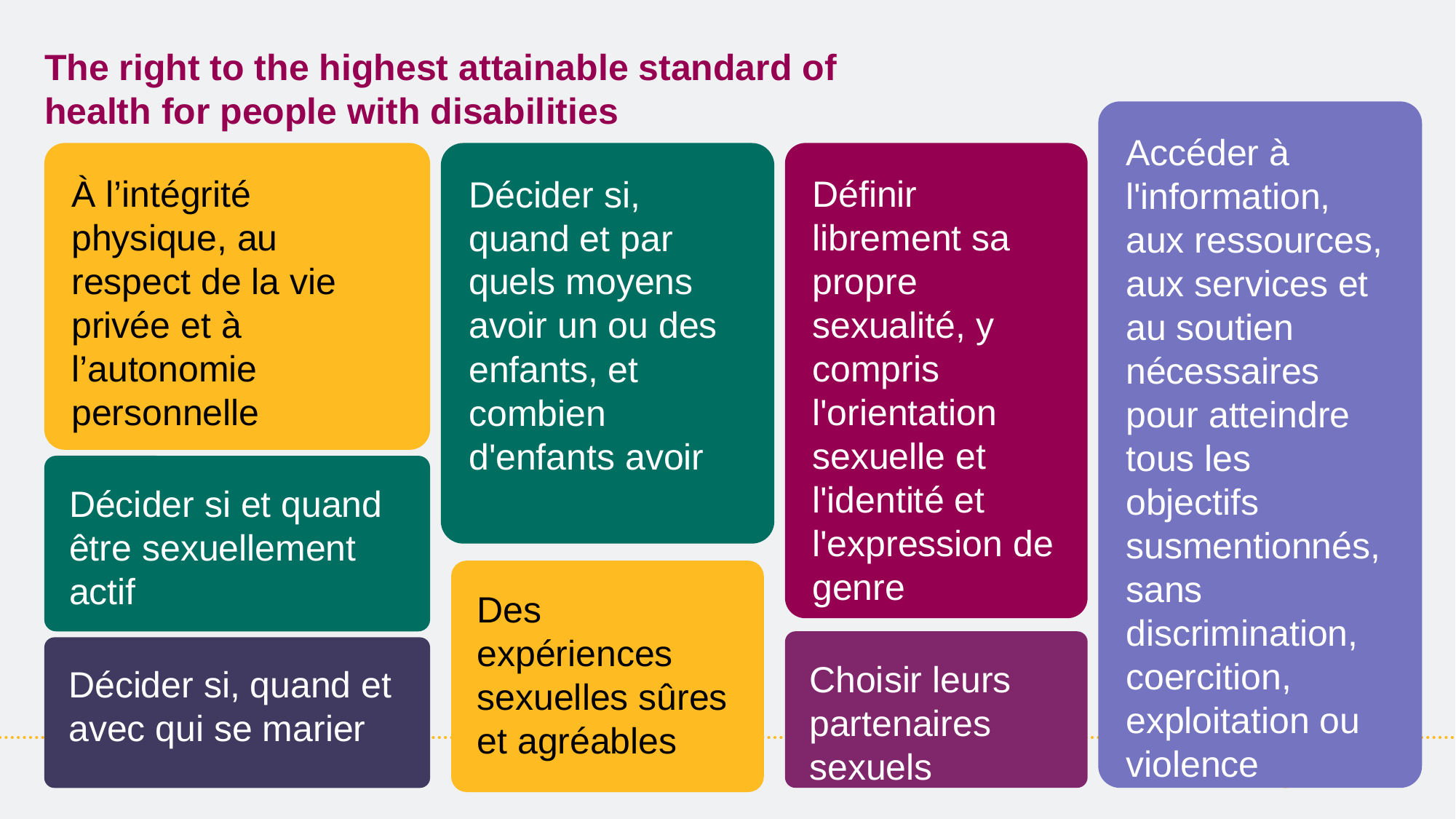

# The right to the highest attainable standard of health for people with disabilities
Accéder à l'information, aux ressources, aux services et au soutien nécessaires pour atteindre tous les objectifs susmentionnés, sans discrimination, coercition, exploitation ou violence
À l’intégrité physique, au respect de la vie privée et à l’autonomie personnelle
Décider si, quand et par quels moyens avoir un ou des enfants, et combien d'enfants avoir
Définir librement sa propre sexualité, y compris l'orientation sexuelle et l'identité et l'expression de genre
Décider si et quand être sexuellement actif
Des expériences sexuelles sûres et agréables
Choisir leurs partenaires sexuels
Décider si, quand et avec qui se marier